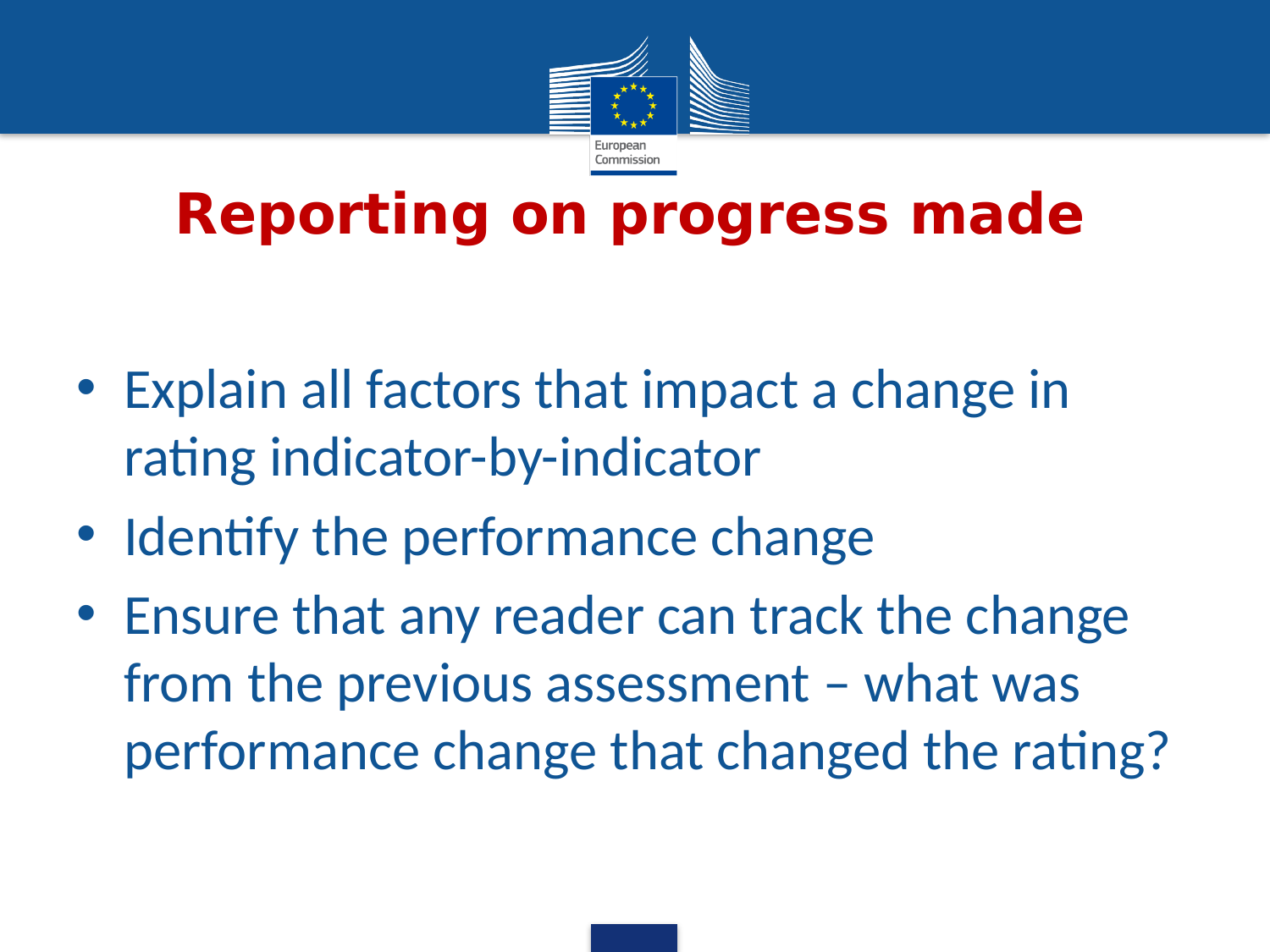

# Reporting on progress made
Explain all factors that impact a change in rating indicator-by-indicator
Identify the performance change
Ensure that any reader can track the change from the previous assessment – what was performance change that changed the rating?